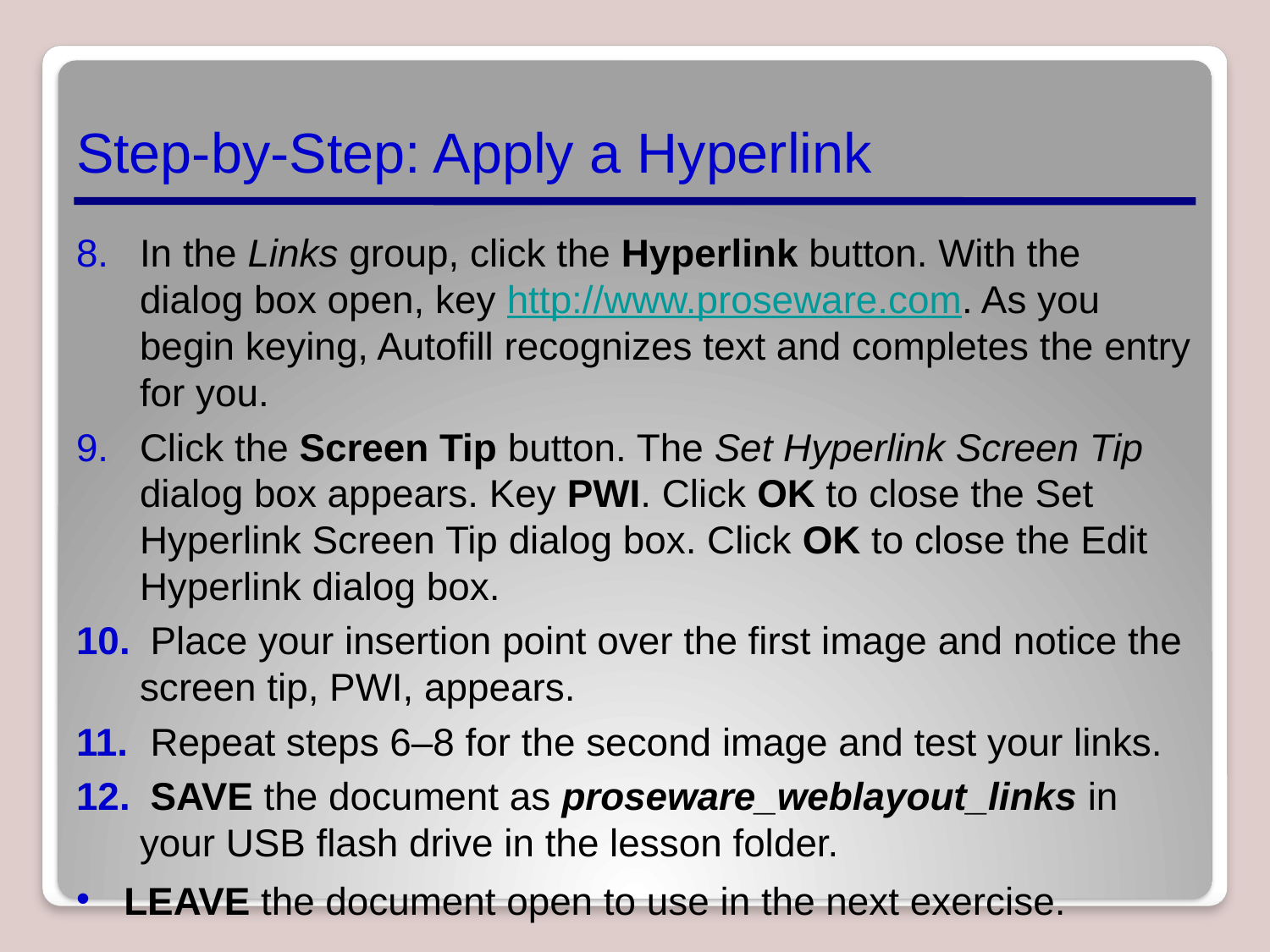

# Step-by-Step: Apply a Hyperlink
In the Links group, click the Hyperlink button. With the dialog box open, key http://www.proseware.com. As you begin keying, Autofill recognizes text and completes the entry for you.
Click the Screen Tip button. The Set Hyperlink Screen Tip dialog box appears. Key PWI. Click OK to close the Set Hyperlink Screen Tip dialog box. Click OK to close the Edit Hyperlink dialog box.
 Place your insertion point over the first image and notice the screen tip, PWI, appears.
 Repeat steps 6–8 for the second image and test your links.
 SAVE the document as proseware_weblayout_links in your USB flash drive in the lesson folder.
LEAVE the document open to use in the next exercise.